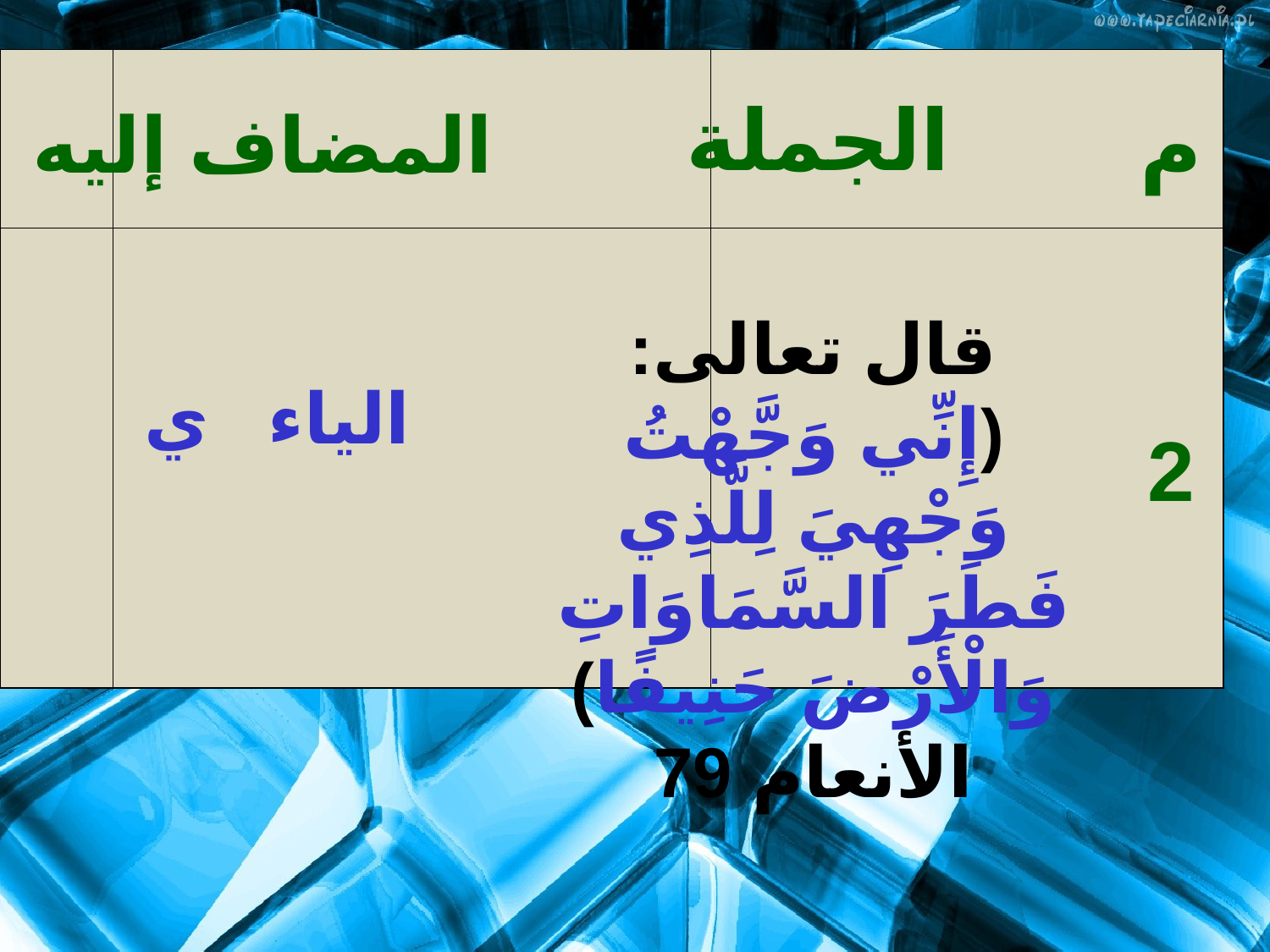

|  |  |  |
| --- | --- | --- |
|  |  |  |
الجملة
م
المضاف إليه
قال تعالى: (إِنِّي وَجَّهْتُ وَجْهِيَ لِلَّذِي فَطَرَ السَّمَاوَاتِ وَالْأَرْضَ حَنِيفًا) الأنعام 79
الياء   ي
2